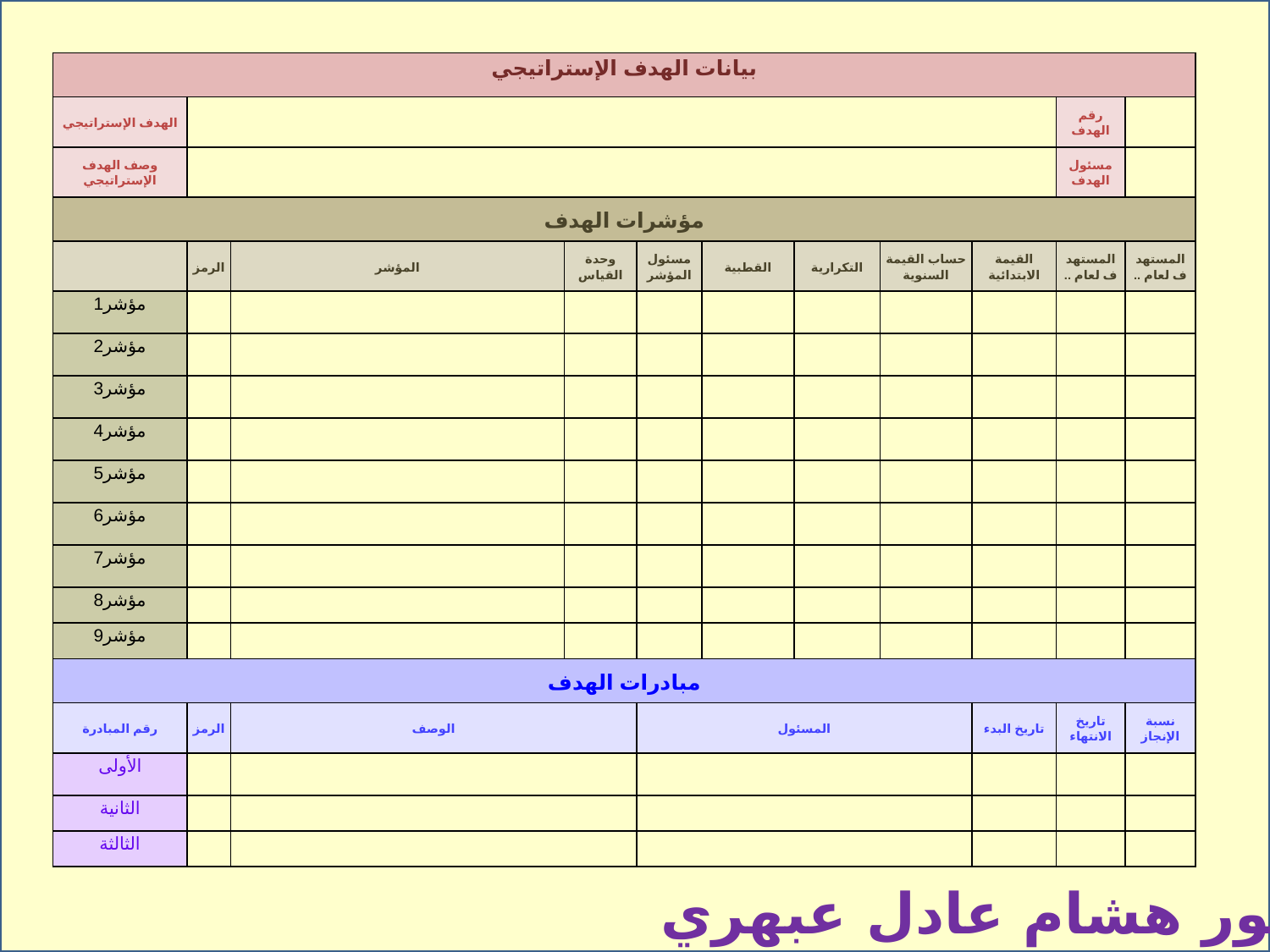

| بيانات الهدف الإستراتيجي |  |  |  |  |  |  |  |  |  |  |
| --- | --- | --- | --- | --- | --- | --- | --- | --- | --- | --- |
| الهدف الإستراتيجي |  |  |  |  |  |  |  |  | رقم الهدف |  |
| وصف الهدف الإستراتيجي |  |  |  |  |  |  |  |  | مسئول الهدف |  |
| مؤشرات الهدف |  |  |  |  |  |  |  |  |  |  |
|  | الرمز | المؤشر | وحدة القياس | مسئول المؤشر | القطبية | التكرارية | حساب القيمة السنوية | القيمة الابتدائية | المستهدف لعام .. | المستهدف لعام .. |
| مؤشر1 |  |  |  |  |  |  |  |  |  |  |
| مؤشر2 |  |  |  |  |  |  |  |  |  |  |
| مؤشر3 |  |  |  |  |  |  |  |  |  |  |
| مؤشر4 |  |  |  |  |  |  |  |  |  |  |
| مؤشر5 |  |  |  |  |  |  |  |  |  |  |
| مؤشر6 |  |  |  |  |  |  |  |  |  |  |
| مؤشر7 |  |  |  |  |  |  |  |  |  |  |
| مؤشر8 |  |  |  |  |  |  |  |  |  |  |
| مؤشر9 |  |  |  |  |  |  |  |  |  |  |
| مبادرات الهدف |  |  |  |  |  |  |  |  |  |  |
| رقم المبادرة | الرمز | الوصف |  | المسئول |  |  |  | تاريخ البدء | تاريخ الانتهاء | نسبة الإنجاز |
| الأولى |  |  |  |  |  |  |  |  |  |  |
| الثانية |  |  |  |  |  |  |  |  |  |  |
| الثالثة |  |  |  |  |  |  |  |  |  |  |
الدكتور هشام عادل عبهري